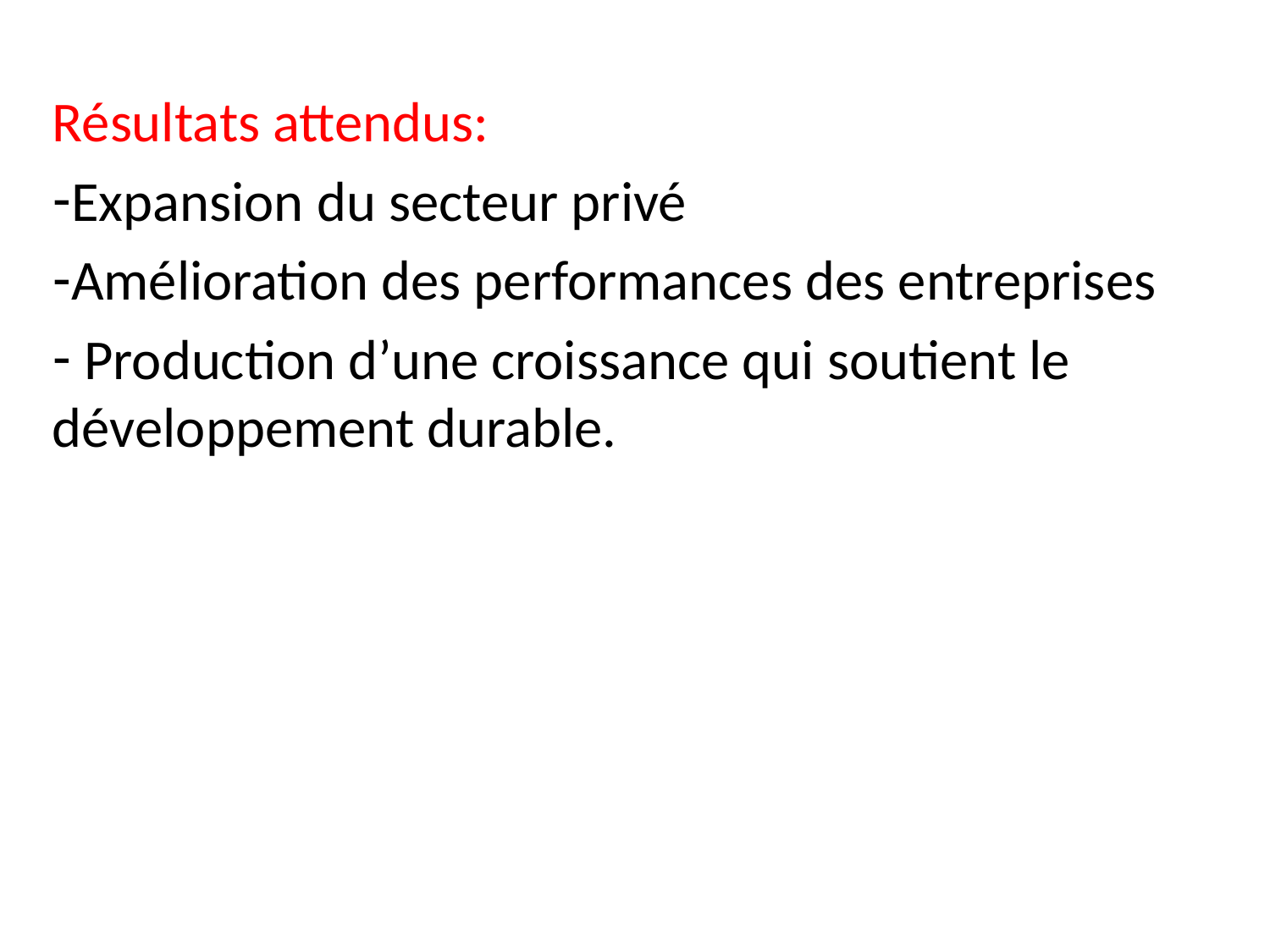

Résultats attendus:
Expansion du secteur privé
Amélioration des performances des entreprises
 Production d’une croissance qui soutient le développement durable.